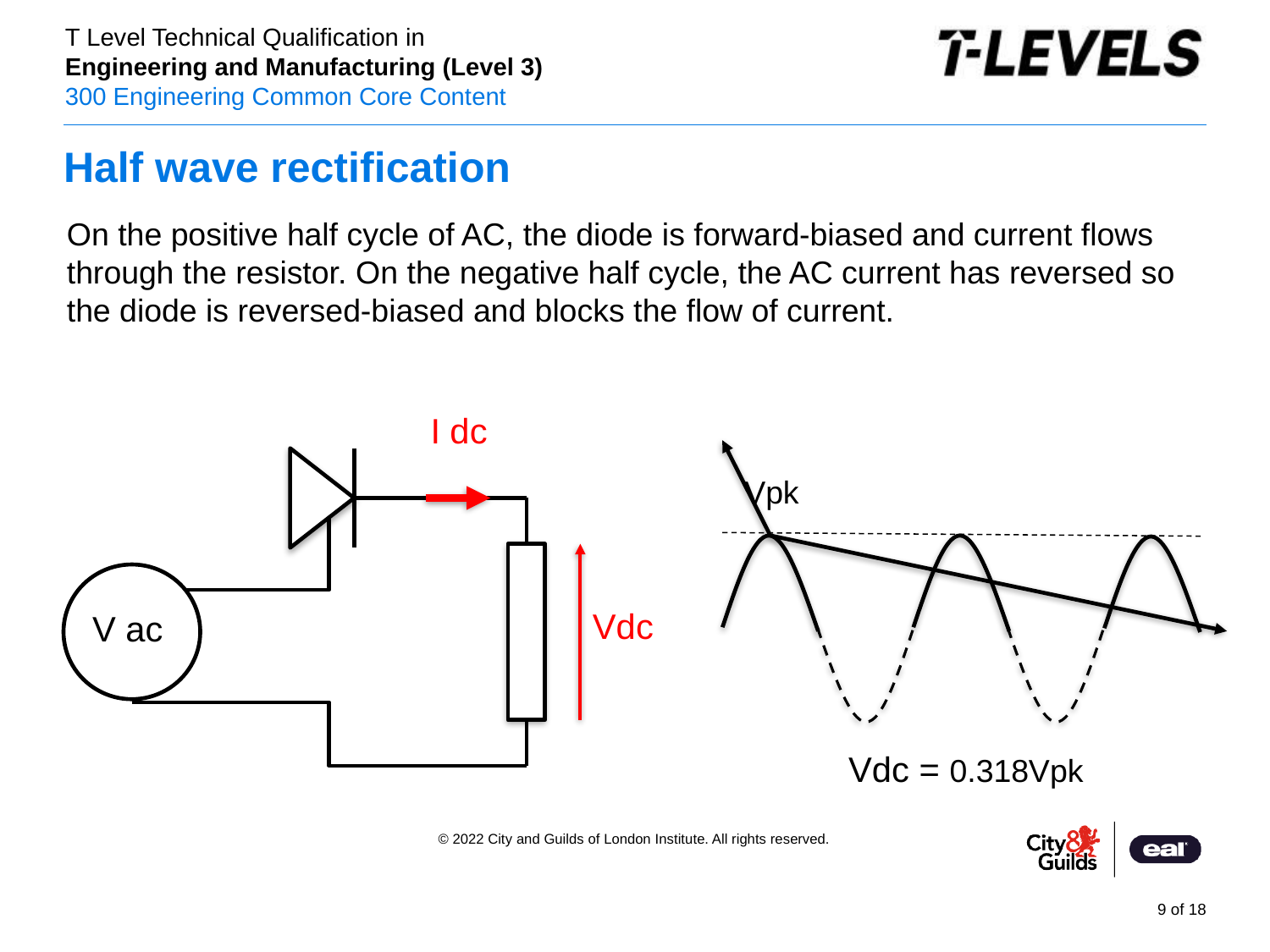

# Half wave rectification
On the positive half cycle of AC, the diode is forward-biased and current flows through the resistor. On the negative half cycle, the AC current has reversed so the diode is reversed-biased and blocks the flow of current.
I dc

Vpk

Vdc
V ac

Vdc = 0.318Vpk